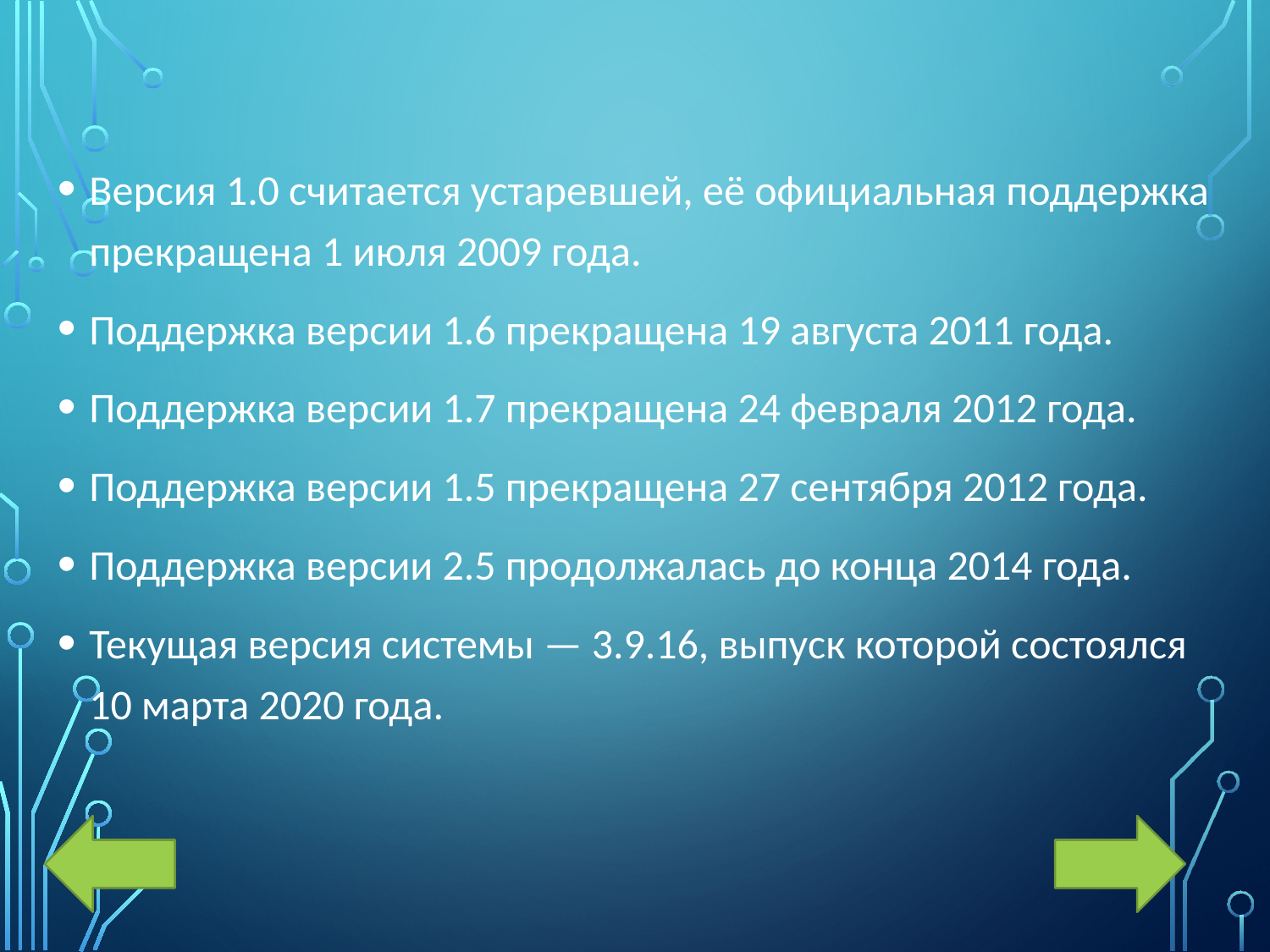

Версия 1.0 считается устаревшей, её официальная поддержка прекращена 1 июля 2009 года.
Поддержка версии 1.6 прекращена 19 августа 2011 года.
Поддержка версии 1.7 прекращена 24 февраля 2012 года.
Поддержка версии 1.5 прекращена 27 сентября 2012 года.
Поддержка версии 2.5 продолжалась до конца 2014 года.
Текущая версия системы — 3.9.16, выпуск которой состоялся 10 марта 2020 года.